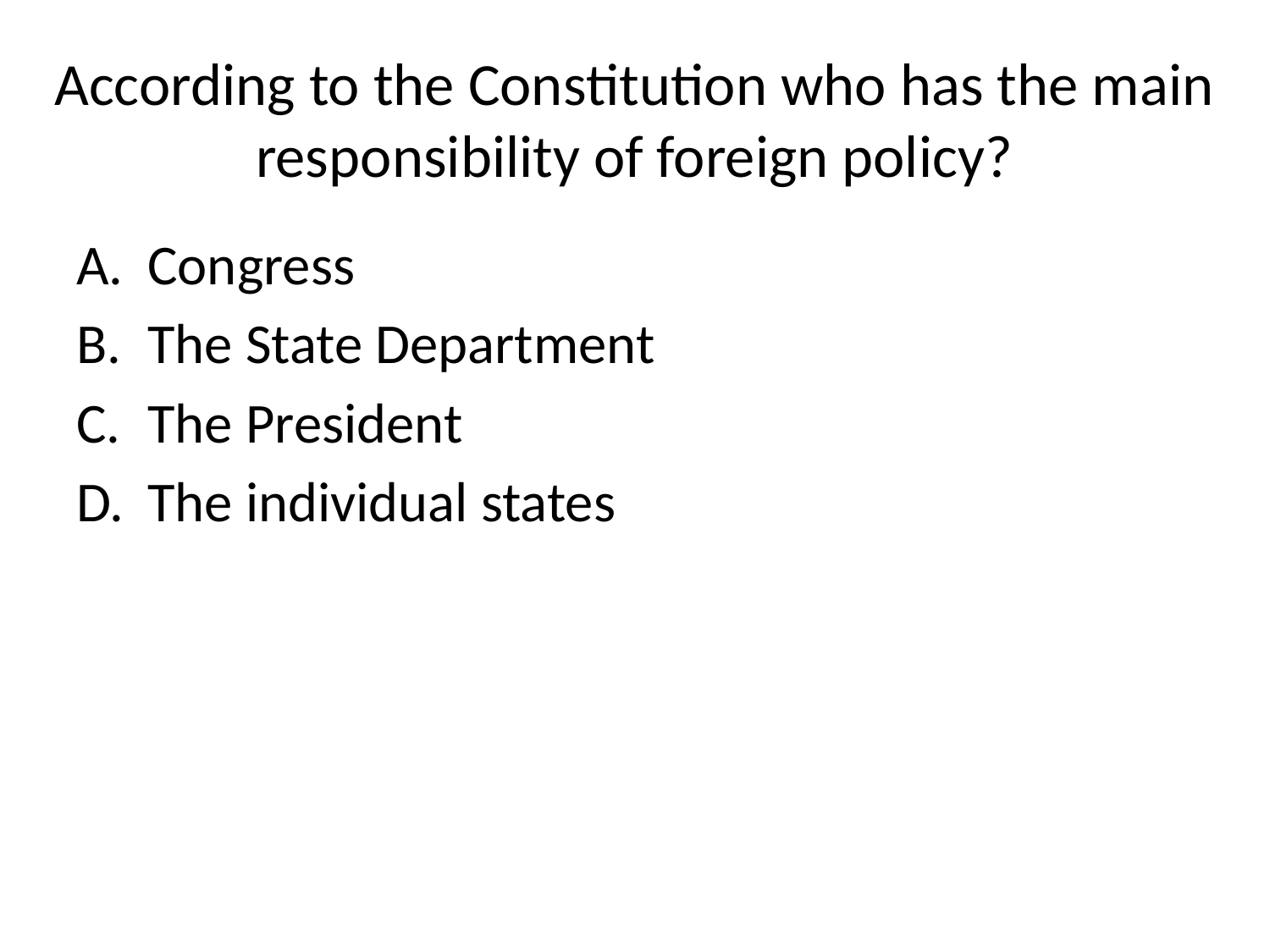

# According to the Constitution who has the main responsibility of foreign policy?
Congress
The State Department
The President
The individual states